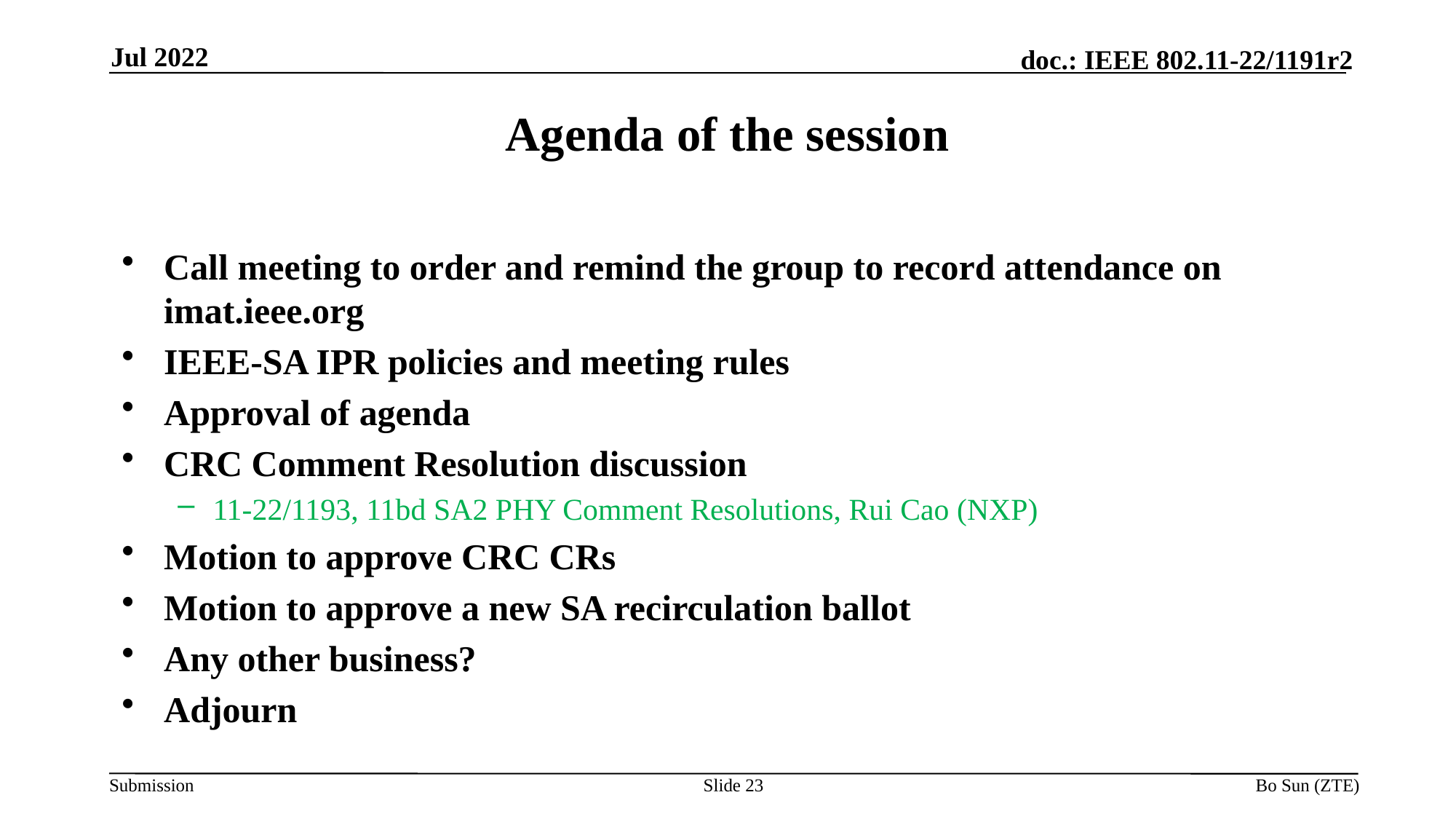

Jul 2022
Agenda of the session
Call meeting to order and remind the group to record attendance on imat.ieee.org
IEEE-SA IPR policies and meeting rules
Approval of agenda
CRC Comment Resolution discussion
11-22/1193, 11bd SA2 PHY Comment Resolutions, Rui Cao (NXP)
Motion to approve CRC CRs
Motion to approve a new SA recirculation ballot
Any other business?
Adjourn
Slide 23
Bo Sun (ZTE)